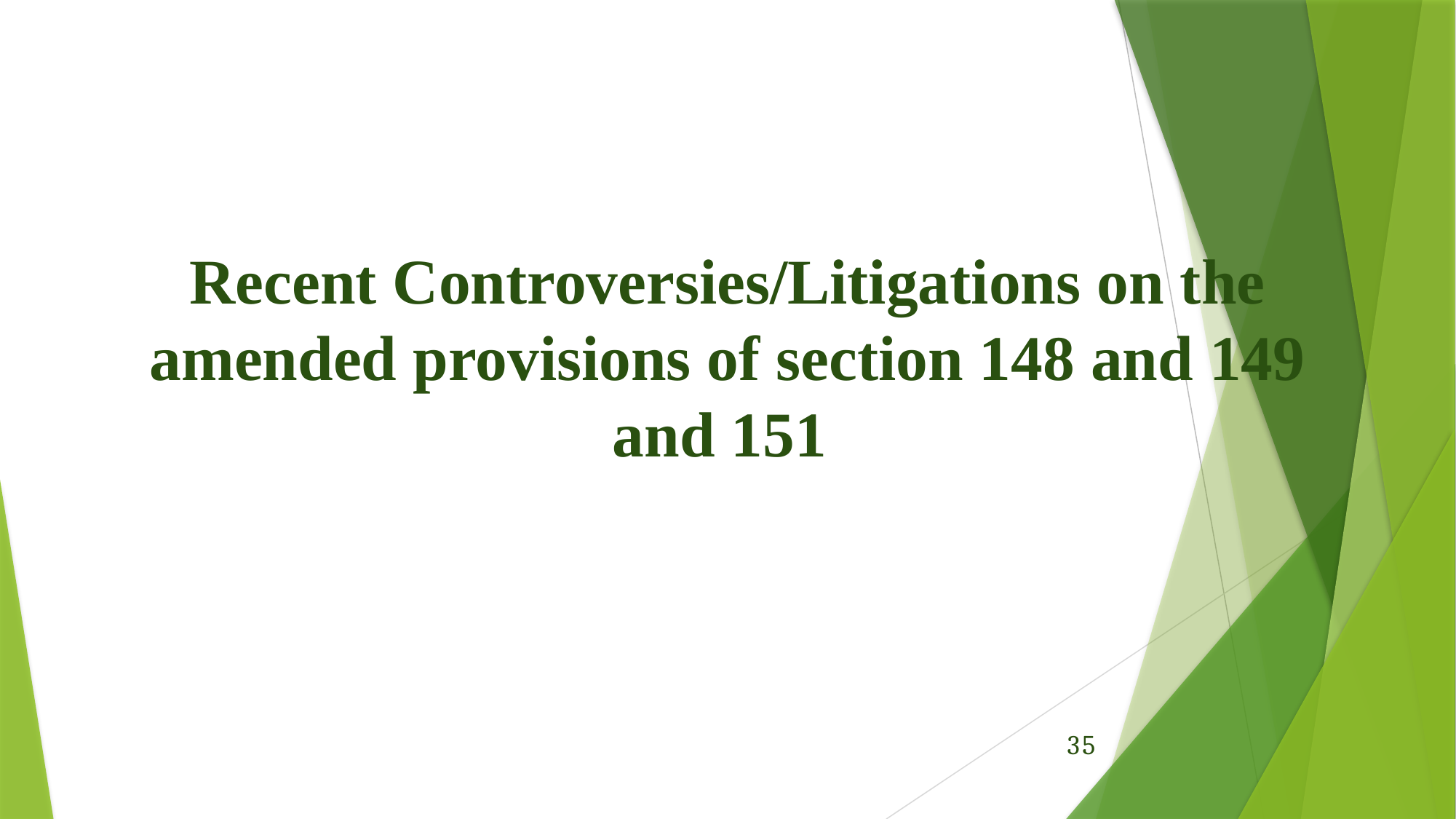

Recent Controversies/Litigations on the amended provisions of section 148 and 149 and 151
35